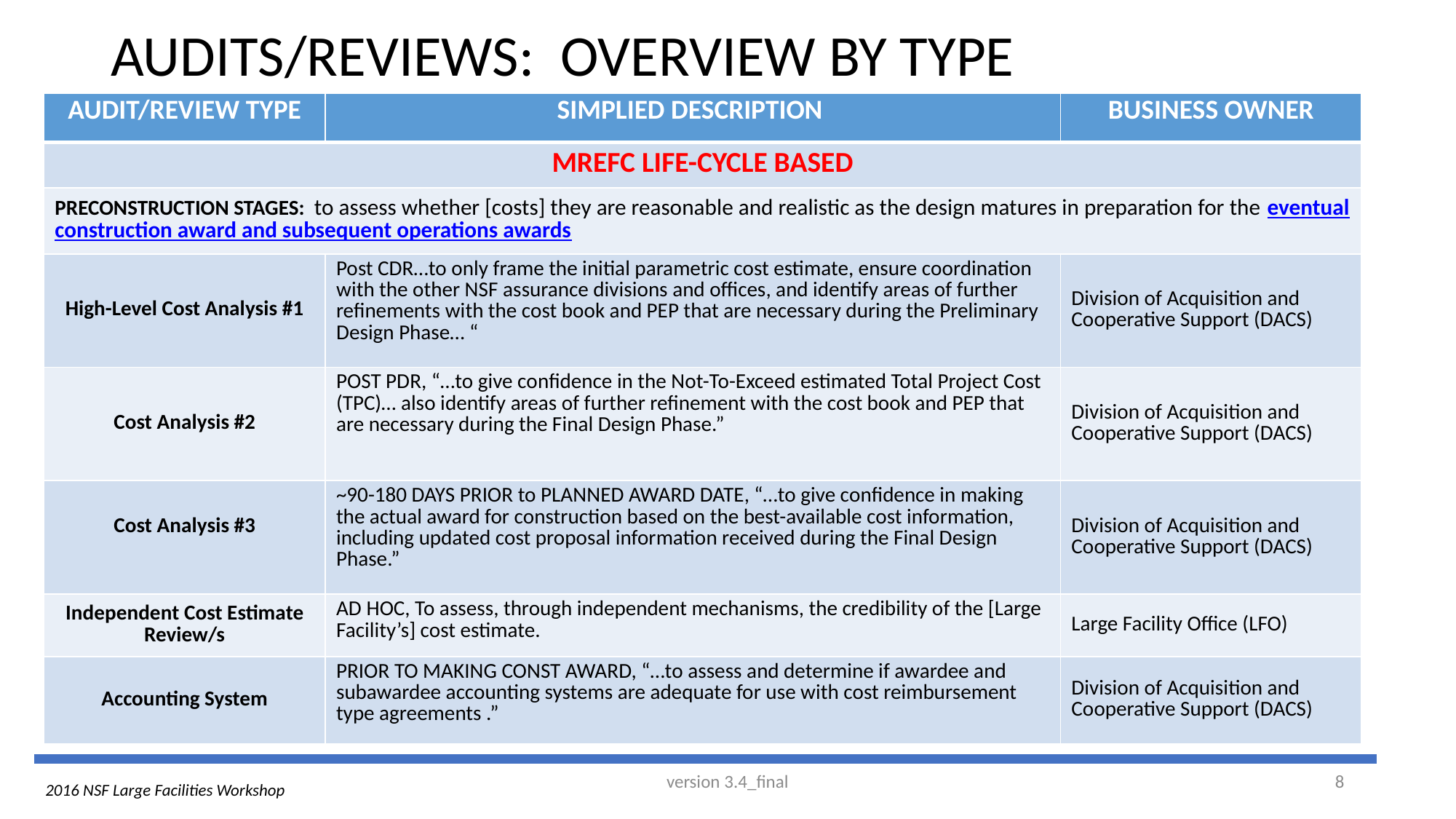

# AUDITS/REVIEWS:  OVERVIEW BY TYPE
| AUDIT/REVIEW TYPE | SIMPLIED DESCRIPTION | BUSINESS OWNER |
| --- | --- | --- |
| MREFC LIFE-CYCLE BASED |  |  |
| PRECONSTRUCTION STAGES: to assess whether [costs] they are reasonable and realistic as the design matures in preparation for the eventual construction award and subsequent operations awards |  |  |
| High-Level Cost Analysis #1 | Post CDR…to only frame the initial parametric cost estimate, ensure coordination with the other NSF assurance divisions and offices, and identify areas of further refinements with the cost book and PEP that are necessary during the Preliminary Design Phase… “ | Division of Acquisition and Cooperative Support (DACS) |
| Cost Analysis #2 | POST PDR, “…to give confidence in the Not-To-Exceed estimated Total Project Cost (TPC)… also identify areas of further refinement with the cost book and PEP that are necessary during the Final Design Phase.” | Division of Acquisition and Cooperative Support (DACS) |
| Cost Analysis #3 | ~90-180 DAYS PRIOR to PLANNED AWARD DATE, “…to give confidence in making the actual award for construction based on the best-available cost information, including updated cost proposal information received during the Final Design Phase.” | Division of Acquisition and Cooperative Support (DACS) |
| Independent Cost Estimate Review/s | AD HOC, To assess, through independent mechanisms, the credibility of the [Large Facility’s] cost estimate. | Large Facility Office (LFO) |
| Accounting System | PRIOR TO MAKING CONST AWARD, “…to assess and determine if awardee and subawardee accounting systems are adequate for use with cost reimbursement type agreements .” | Division of Acquisition and Cooperative Support (DACS) |
version 3.4_final
8
2016 NSF Large Facilities Workshop